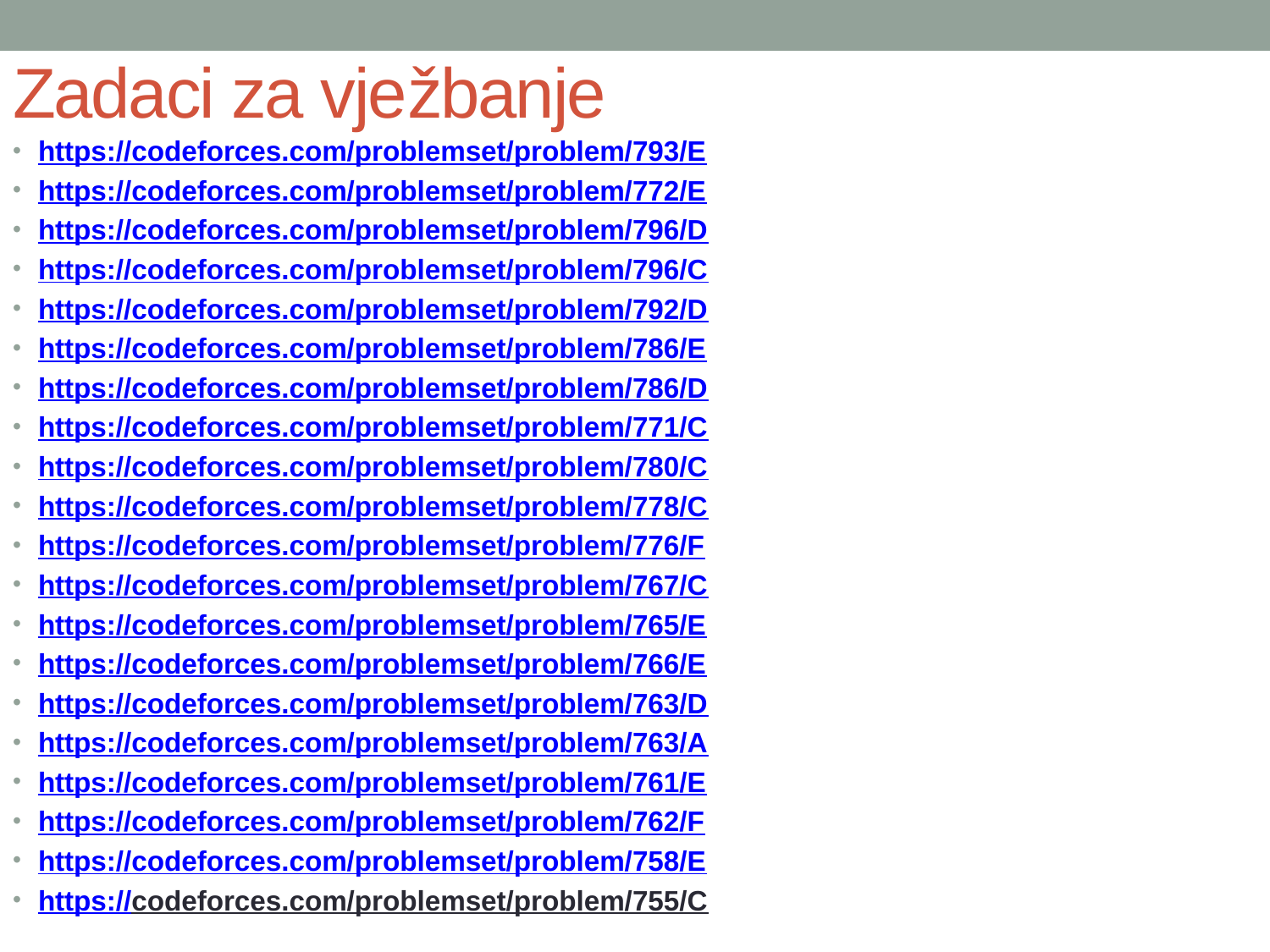

# Zadaci za vježbanje
https://codeforces.com/problemset/problem/793/E
https://codeforces.com/problemset/problem/772/E
https://codeforces.com/problemset/problem/796/D
https://codeforces.com/problemset/problem/796/C
https://codeforces.com/problemset/problem/792/D
https://codeforces.com/problemset/problem/786/E
https://codeforces.com/problemset/problem/786/D
https://codeforces.com/problemset/problem/771/C
https://codeforces.com/problemset/problem/780/C
https://codeforces.com/problemset/problem/778/C
https://codeforces.com/problemset/problem/776/F
https://codeforces.com/problemset/problem/767/C
https://codeforces.com/problemset/problem/765/E
https://codeforces.com/problemset/problem/766/E
https://codeforces.com/problemset/problem/763/D
https://codeforces.com/problemset/problem/763/A
https://codeforces.com/problemset/problem/761/E
https://codeforces.com/problemset/problem/762/F
https://codeforces.com/problemset/problem/758/E
https://codeforces.com/problemset/problem/755/C